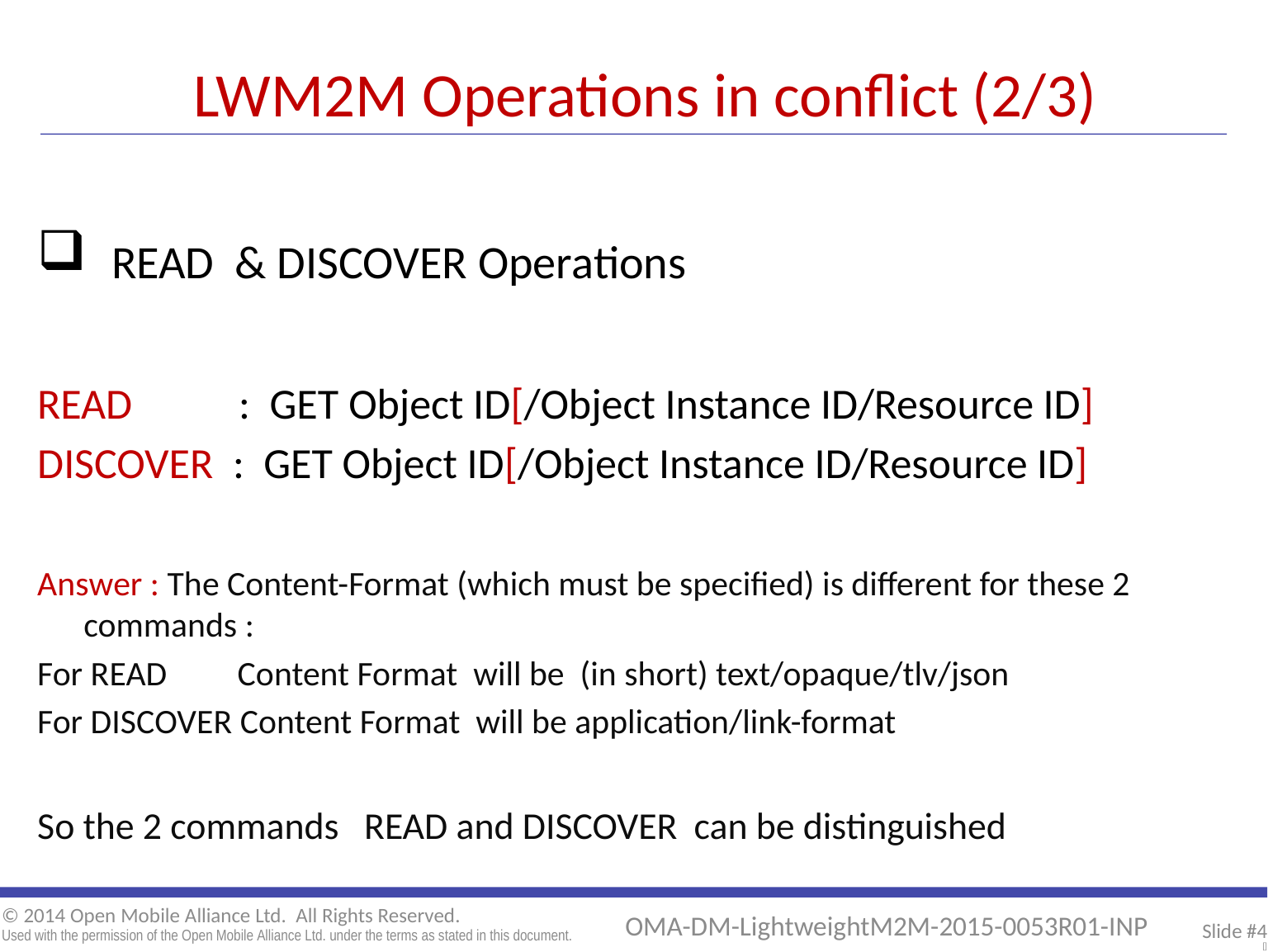

# LWM2M Operations in conflict (2/3)

  READ  & DISCOVER Operations

READ           :  GET Object ID[/Object Instance ID/Resource ID]
DISCOVER  :  GET Object ID[/Object Instance ID/Resource ID]

Answer : The Content-Format (which must be specified) is different for these 2 commands :
For READ         Content Format  will be  (in short) text/opaque/tlv/json
For DISCOVER Content Format  will be application/link-format

So the 2 commands   READ and DISCOVER  can be distinguished

Slide #4
[]
© 2014 Open Mobile Alliance Ltd.  All Rights Reserved.
Used with the permission of the Open Mobile Alliance Ltd. under the terms as stated in this document.
OMA-DM-LightweightM2M-2015-0053R01-INP